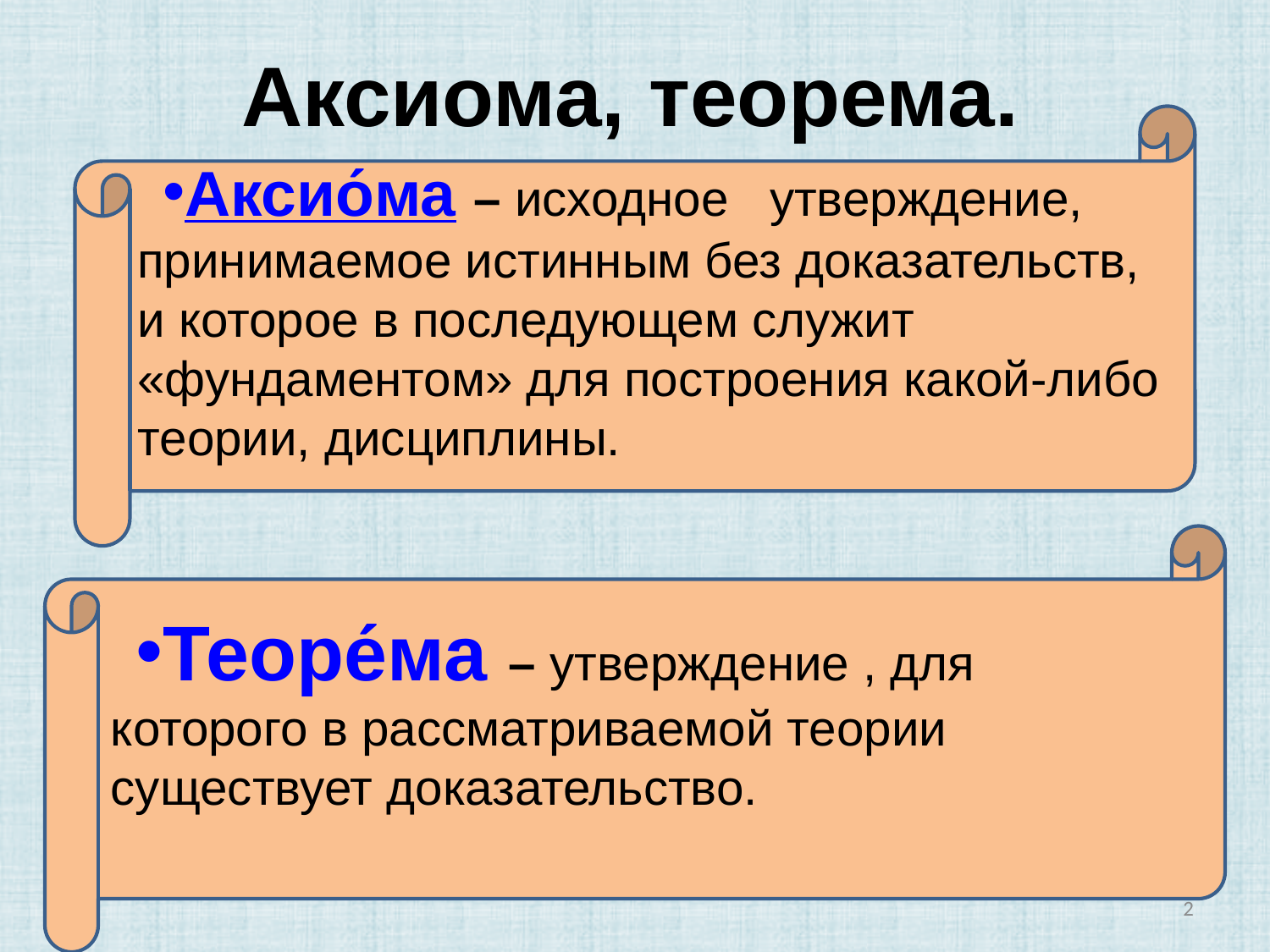

Аксиома, теорема.

Аксио́ма – исходное   утверждение, принимаемое истинным без доказательств, и которое в последующем служит «фундаментом» для построения какой-либо теории, дисциплины.

Теоре́ма – утверждение , для которого в рассматриваемой теории существует доказательство.

2